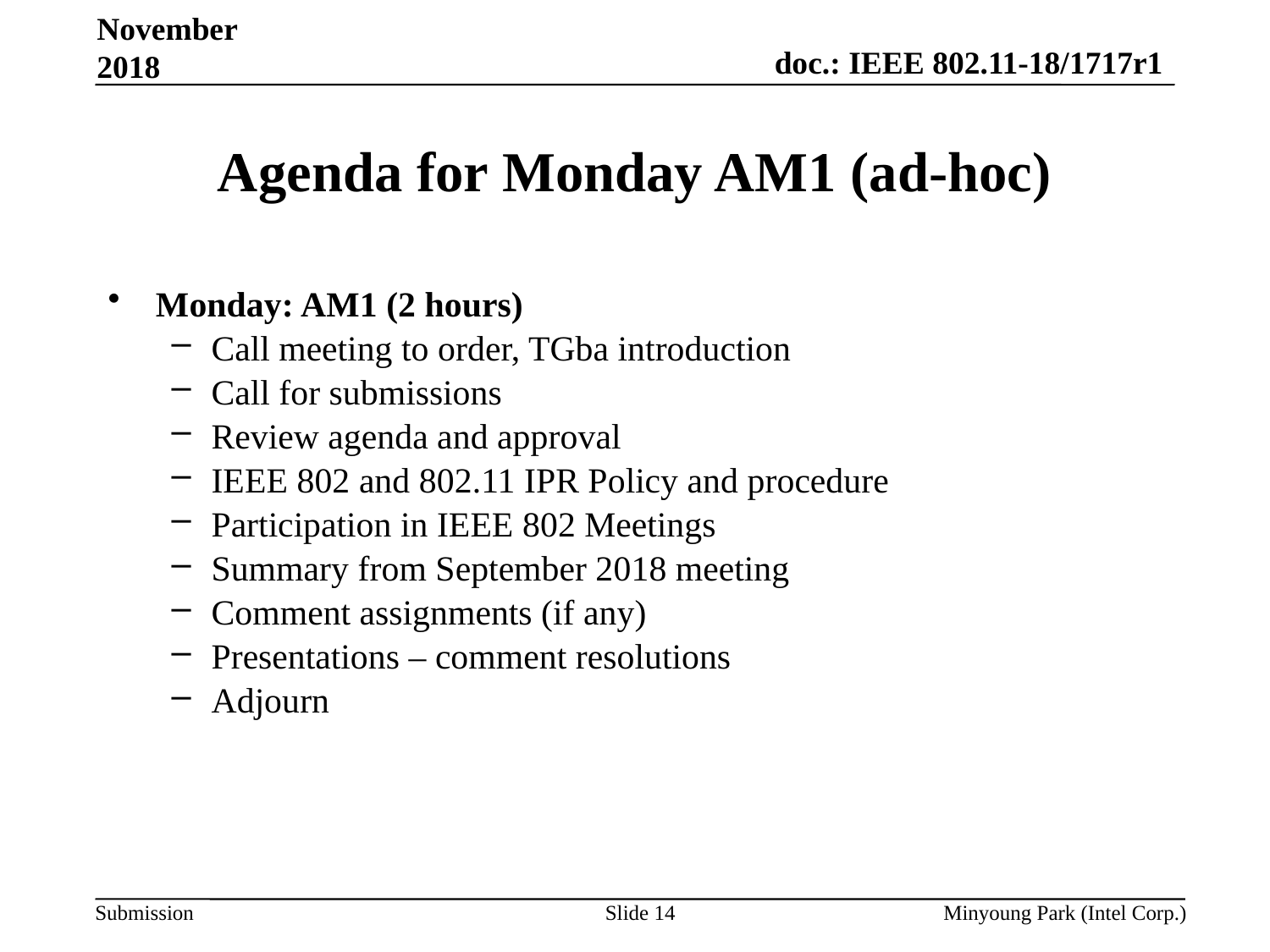

November 2018
# Agenda for Monday AM1 (ad-hoc)
Monday: AM1 (2 hours)
Call meeting to order, TGba introduction
Call for submissions
Review agenda and approval
IEEE 802 and 802.11 IPR Policy and procedure
Participation in IEEE 802 Meetings
Summary from September 2018 meeting
Comment assignments (if any)
Presentations – comment resolutions
Adjourn
Slide 14
Minyoung Park (Intel Corp.)